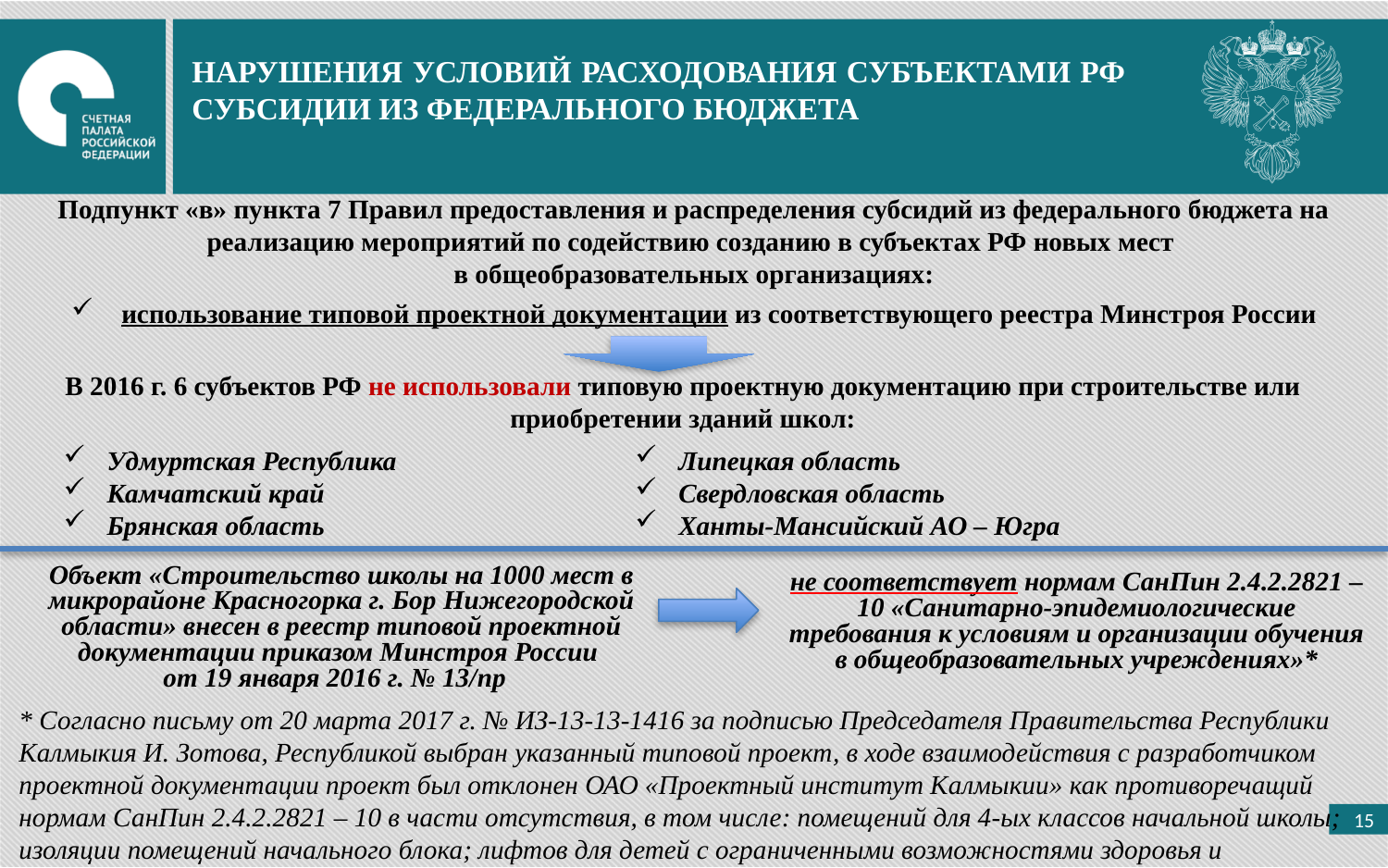

НАРУШЕНИЯ УСЛОВИЙ РАСХОДОВАНИЯ СУБЪЕКТАМИ РФ СУБСИДИИ ИЗ ФЕДЕРАЛЬНОГО БЮДЖЕТА
Подпункт «в» пункта 7 Правил предоставления и распределения субсидий из федерального бюджета на реализацию мероприятий по содействию созданию в субъектах РФ новых мест
в общеобразовательных организациях:
 использование типовой проектной документации из соответствующего реестра Минстроя России

В 2016 г. 6 субъектов РФ не использовали типовую проектную документацию при строительстве или приобретении зданий школ:
Удмуртская Республика
Камчатский край
Брянская область
Липецкая область
Свердловская область
Ханты-Мансийский АО – Югра
Объект «Строительство школы на 1000 мест в микрорайоне Красногорка г. Бор Нижегородской области» внесен в реестр типовой проектной документации приказом Минстроя России
от 19 января 2016 г. № 13/пр
не соответствует нормам СанПин 2.4.2.2821 – 10 «Санитарно-эпидемиологические требования к условиям и организации обучения в общеобразовательных учреждениях»*

* Согласно письму от 20 марта 2017 г. № ИЗ-13-13-1416 за подписью Председателя Правительства Республики Калмыкия И. Зотова, Республикой выбран указанный типовой проект, в ходе взаимодействия с разработчиком проектной документации проект был отклонен ОАО «Проектный институт Калмыкии» как противоречащий нормам СанПин 2.4.2.2821 – 10 в части отсутствия, в том числе: помещений для 4-ых классов начальной школы; изоляции помещений начального блока; лифтов для детей с ограниченными возможностями здоровья и инвалидов.